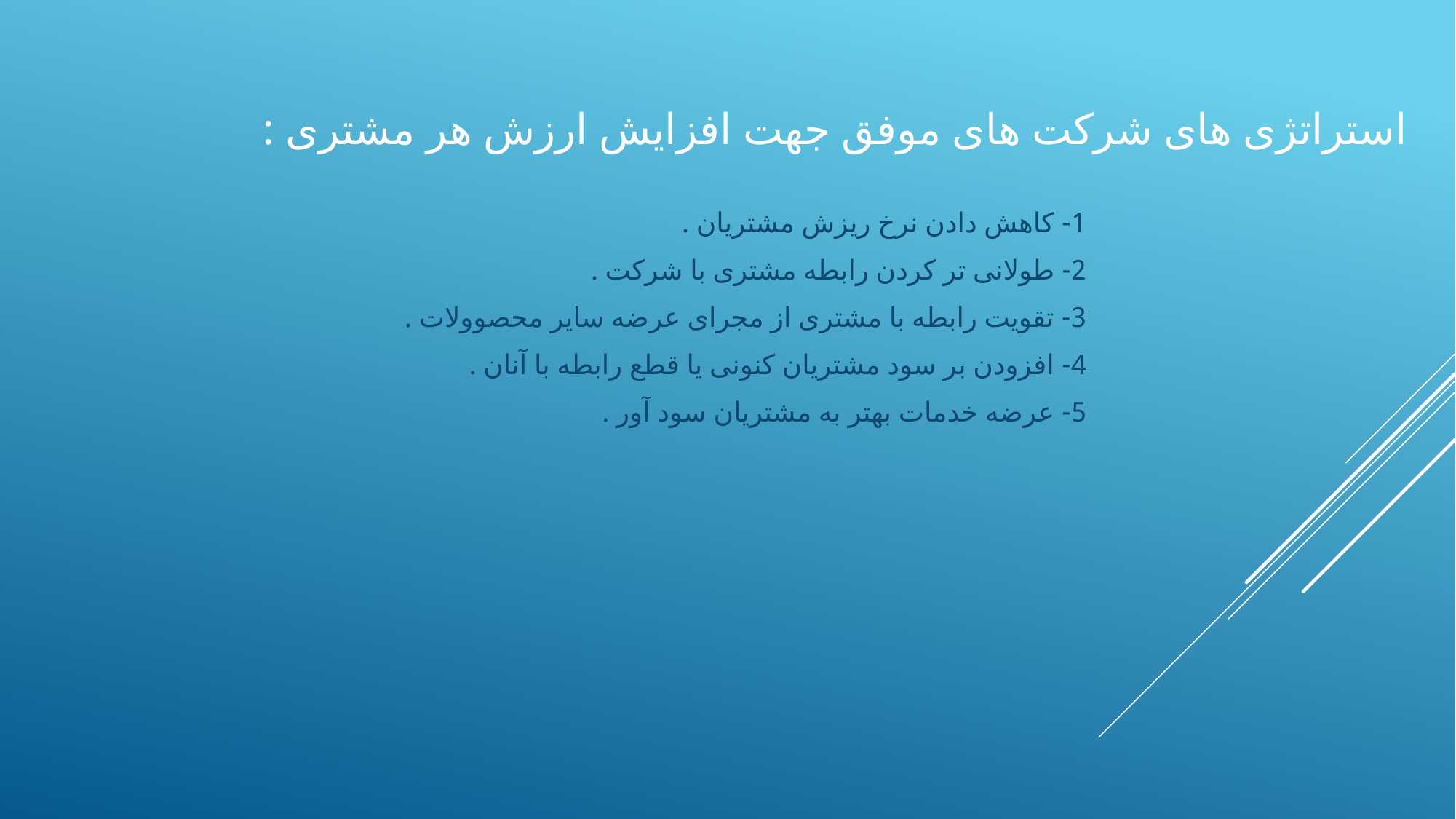

# استراتژی های شرکت های موفق جهت افزایش ارزش هر مشتری :
1- کاهش دادن نرخ ریزش مشتریان .
2- طولانی تر کردن رابطه مشتری با شرکت .
3- تقویت رابطه با مشتری از مجرای عرضه سایر محصوولات .
4- افزودن بر سود مشتریان کنونی یا قطع رابطه با آنان .
5- عرضه خدمات بهتر به مشتریان سود آور .